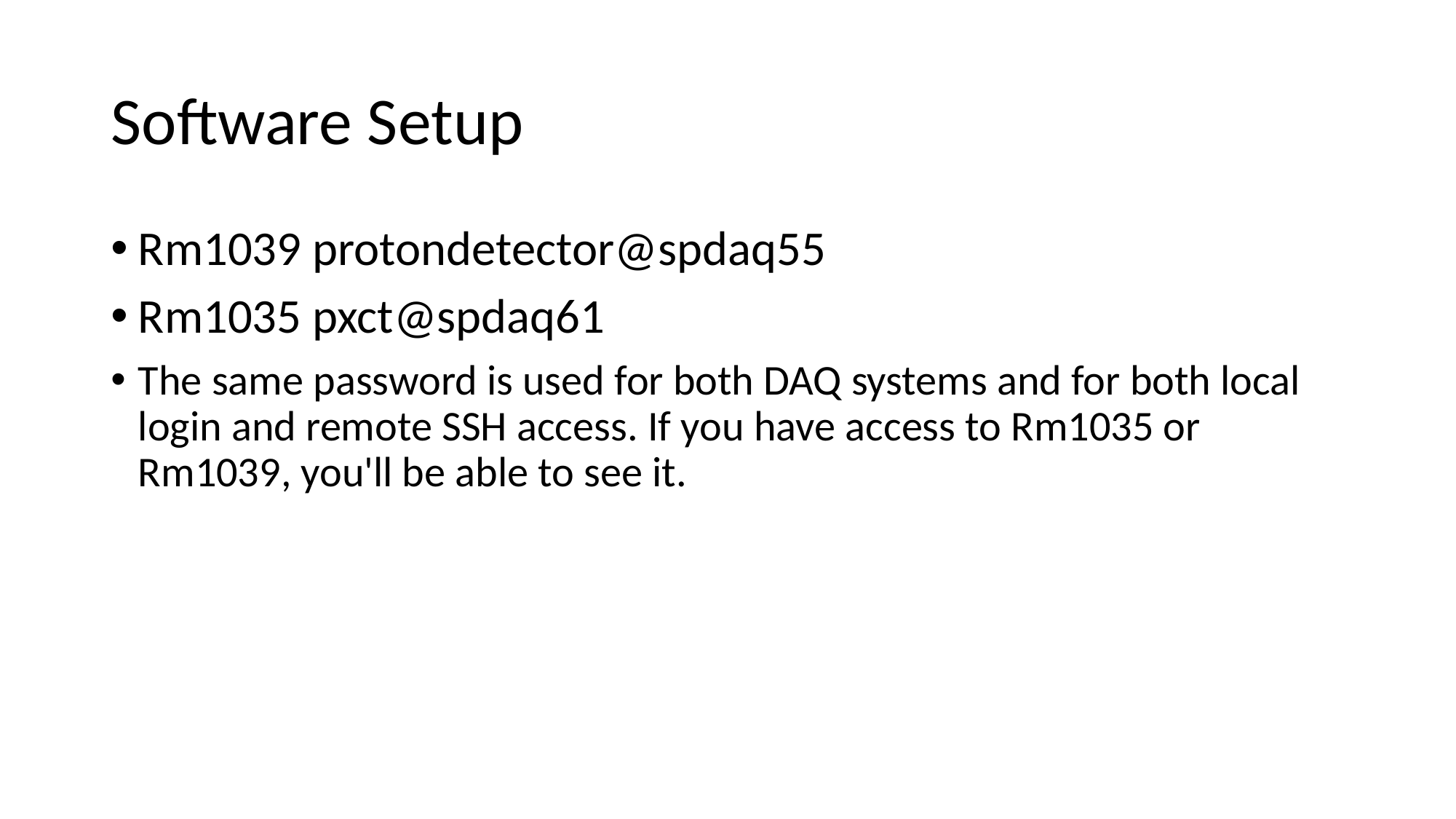

# Software Setup
Rm1039 protondetector@spdaq55
Rm1035 pxct@spdaq61
The same password is used for both DAQ systems and for both local login and remote SSH access. If you have access to Rm1035 or Rm1039, you'll be able to see it.